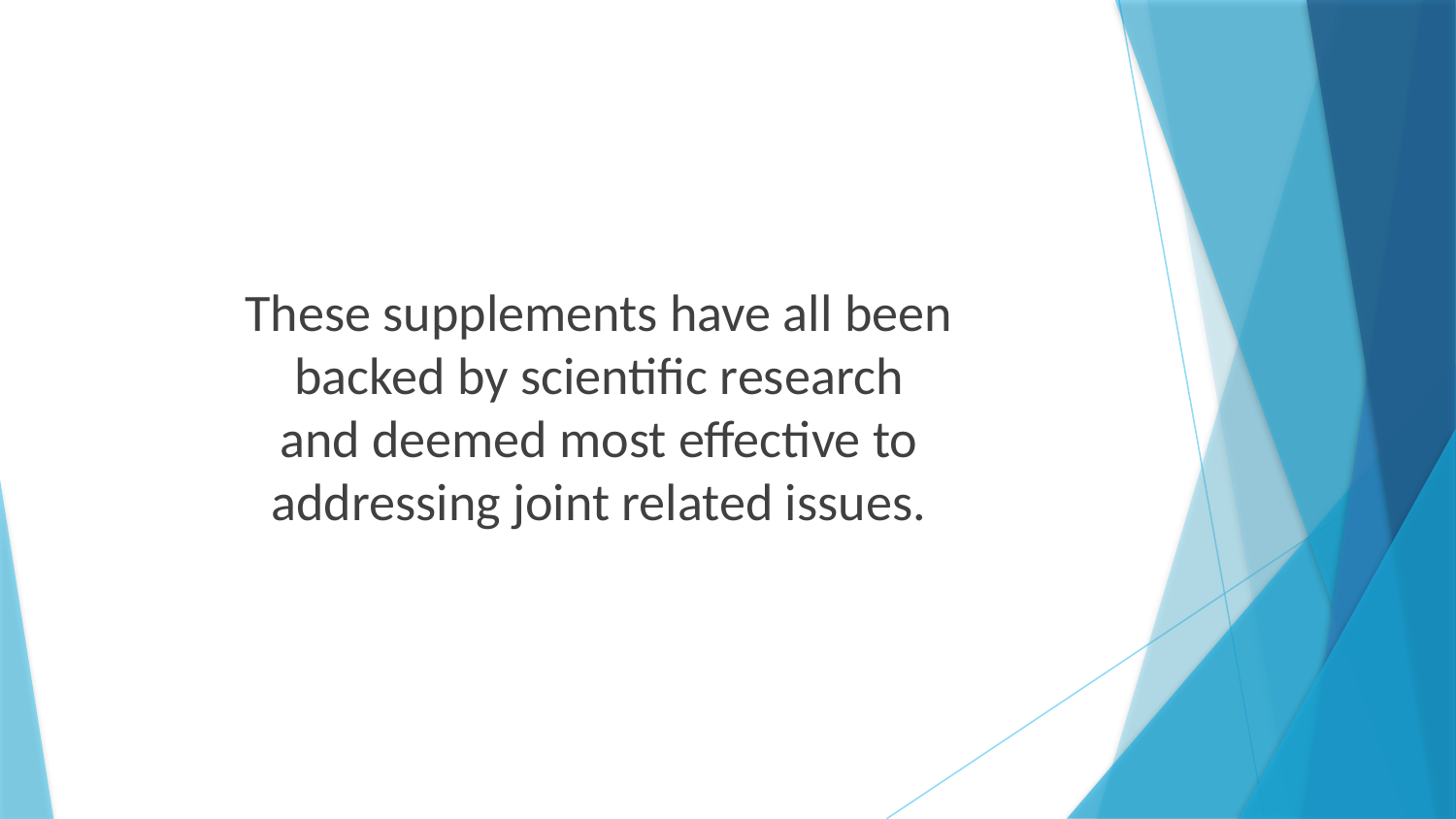

These supplements have all been
backed by scientific research
and deemed most effective to
addressing joint related issues.